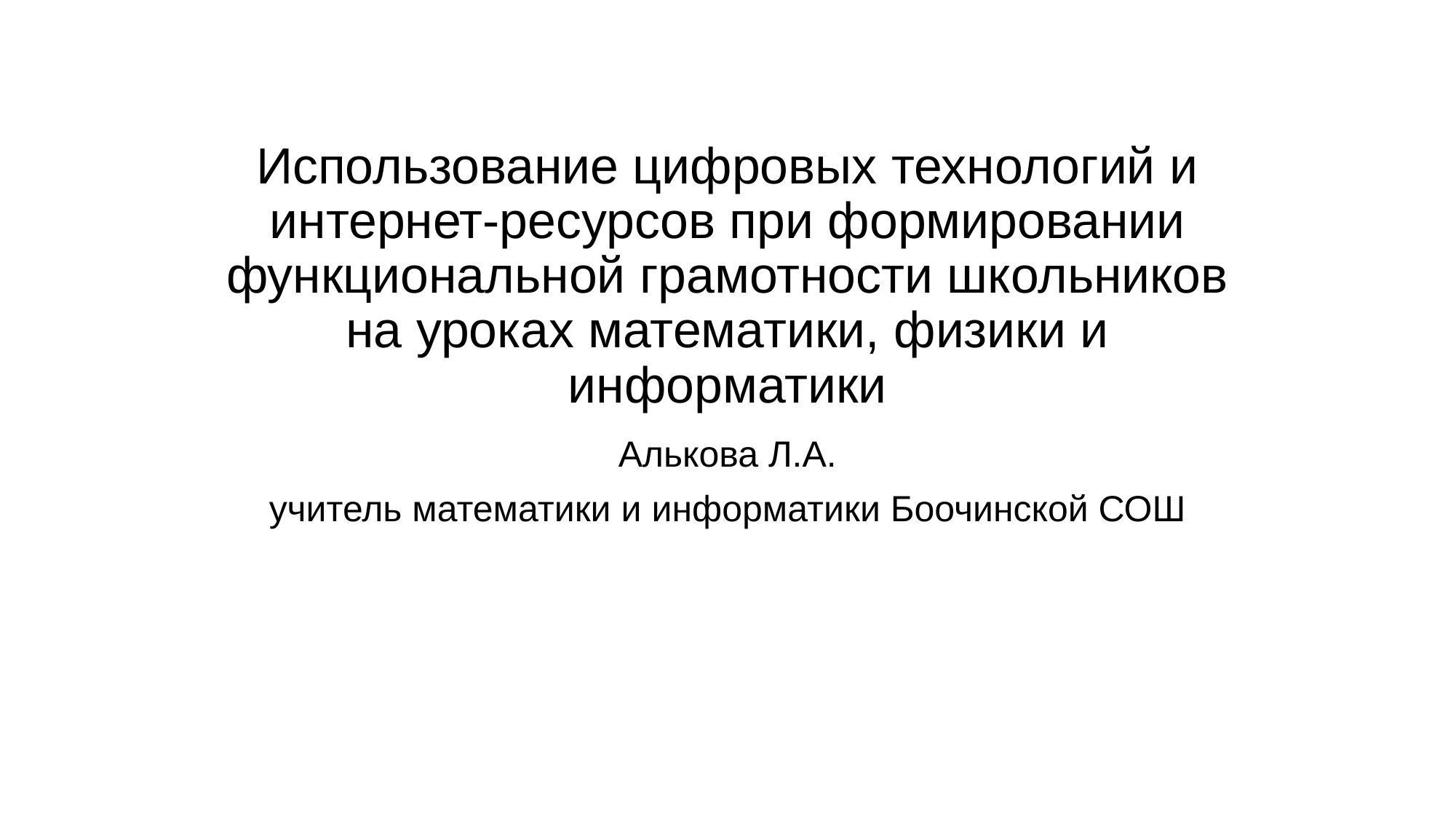

# Использование цифровых технологий и интернет-ресурсов при формировании функциональной грамотности школьников на уроках математики, физики и информатики
Алькова Л.А.
учитель математики и информатики Боочинской СОШ